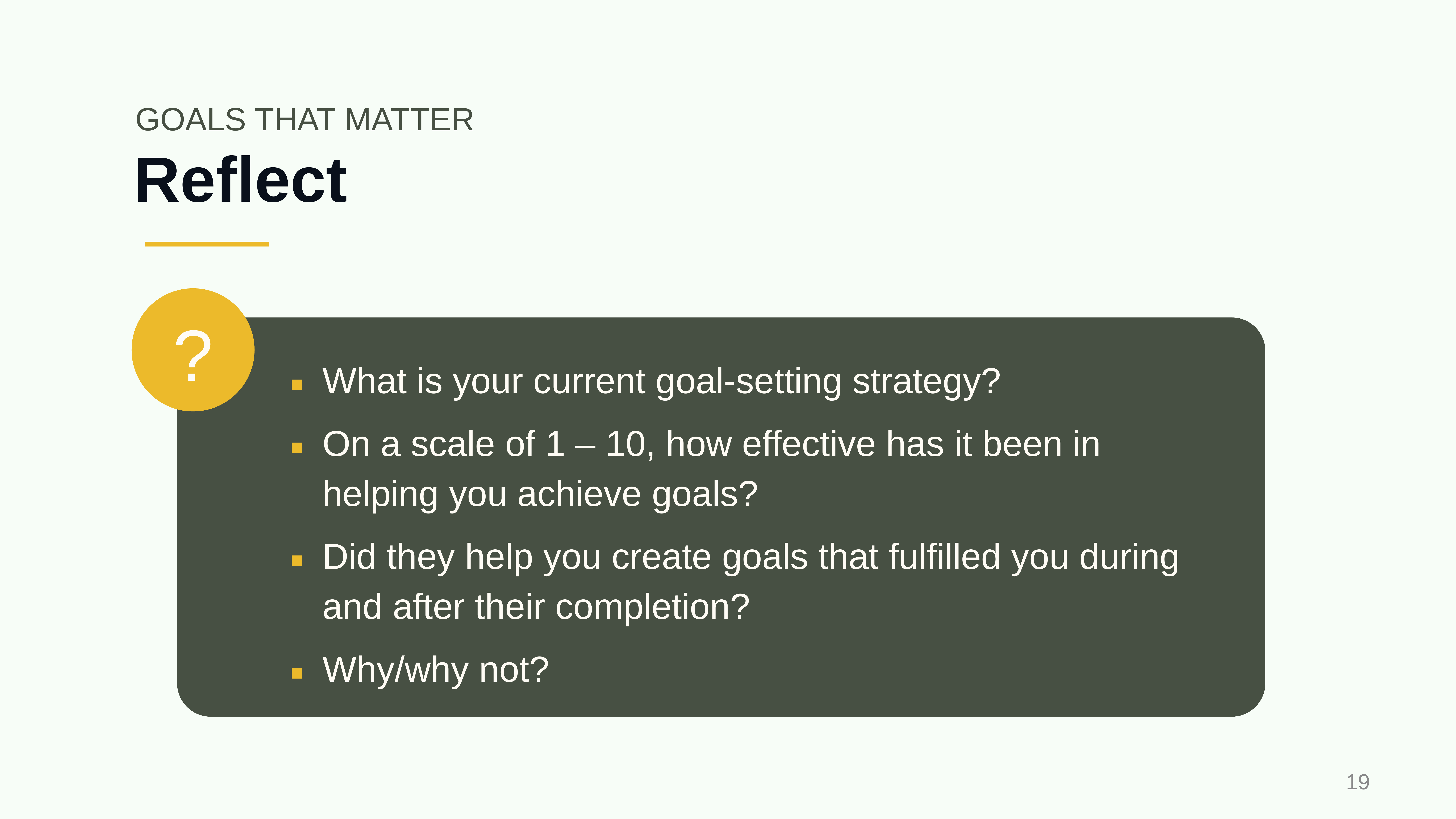

GOALS THAT MATTER
# Reflect

?

What is your current goal-setting strategy?
On a scale of 1 – 10, how effective has it been in helping you achieve goals?
Did they help you create goals that fulfilled you during and after their completion?
Why/why not?
19